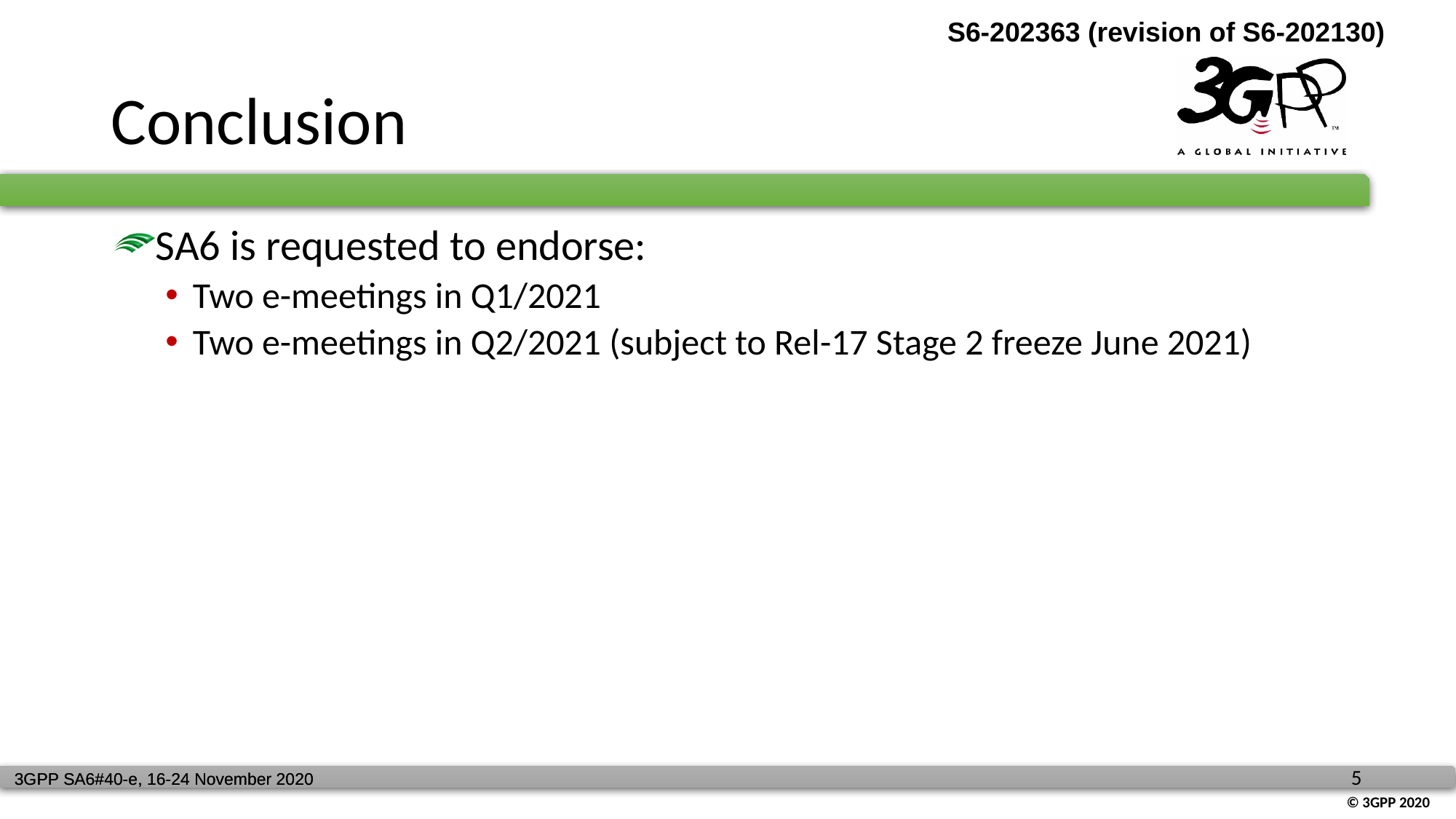

# Conclusion
SA6 is requested to endorse:
Two e-meetings in Q1/2021
Two e-meetings in Q2/2021 (subject to Rel-17 Stage 2 freeze June 2021)